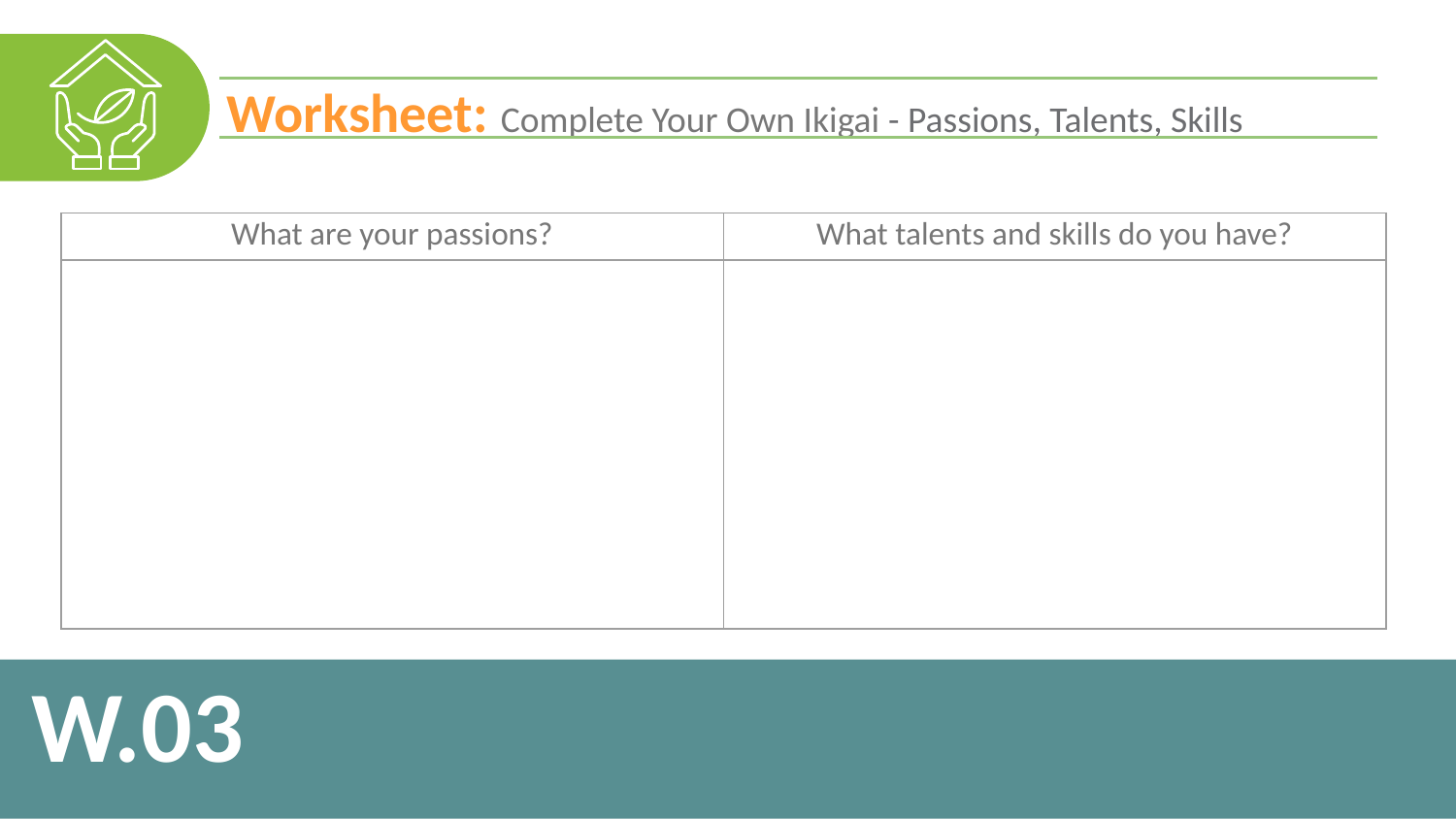

Worksheet: Complete Your Own Ikigai - Passions, Talents, Skills

| What are your passions? | What talents and skills do you have? |
| --- | --- |
|  |  |

W.03